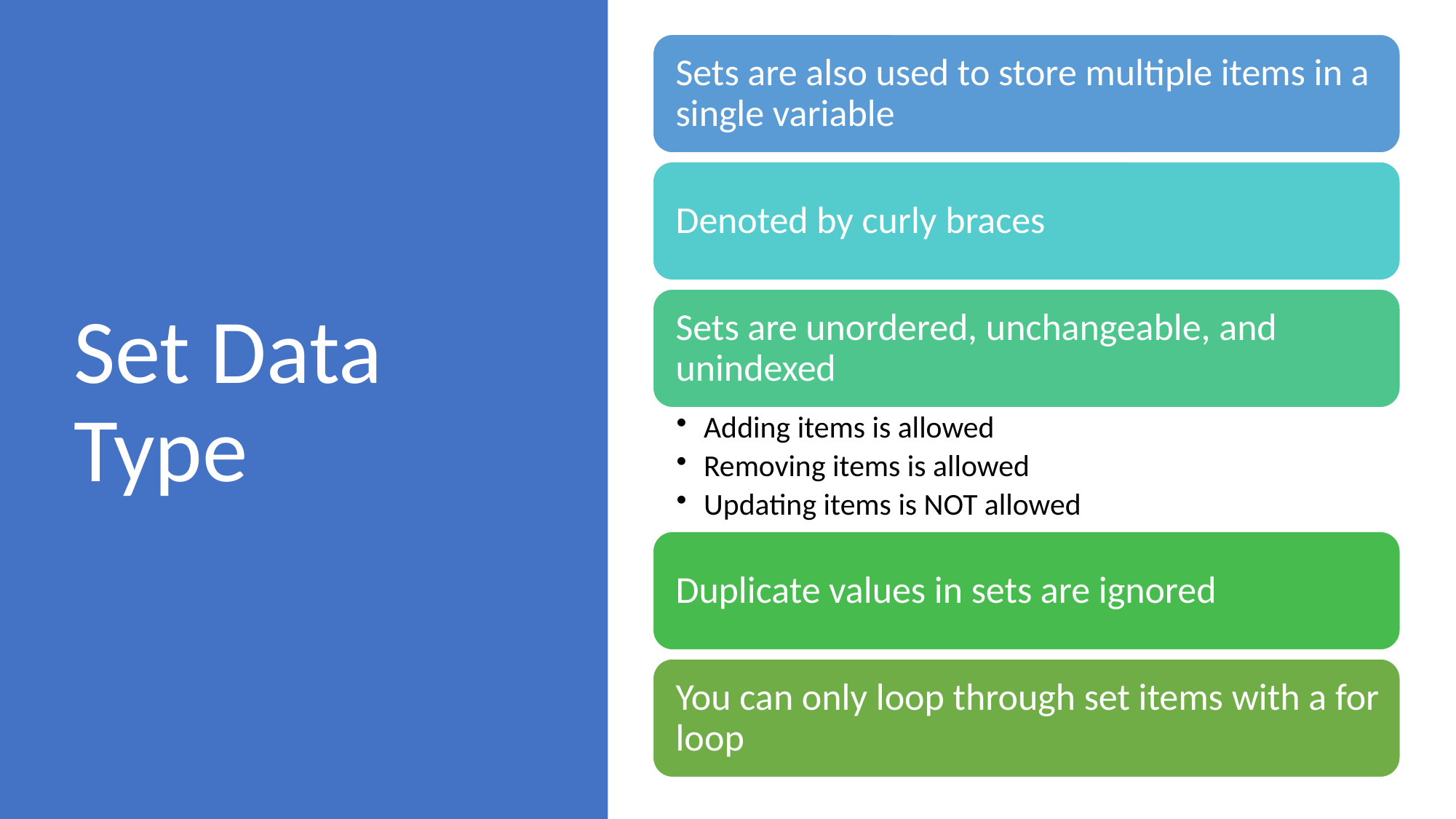

Sets are also used to store multiple items in a single variable
Denoted by curly braces
Sets are unordered, unchangeable, and unindexed
Adding items is allowed
Removing items is allowed
Updating items is NOT allowed
Duplicate values in sets are ignored
You can only loop through set items with a for loop
# Set Data Type